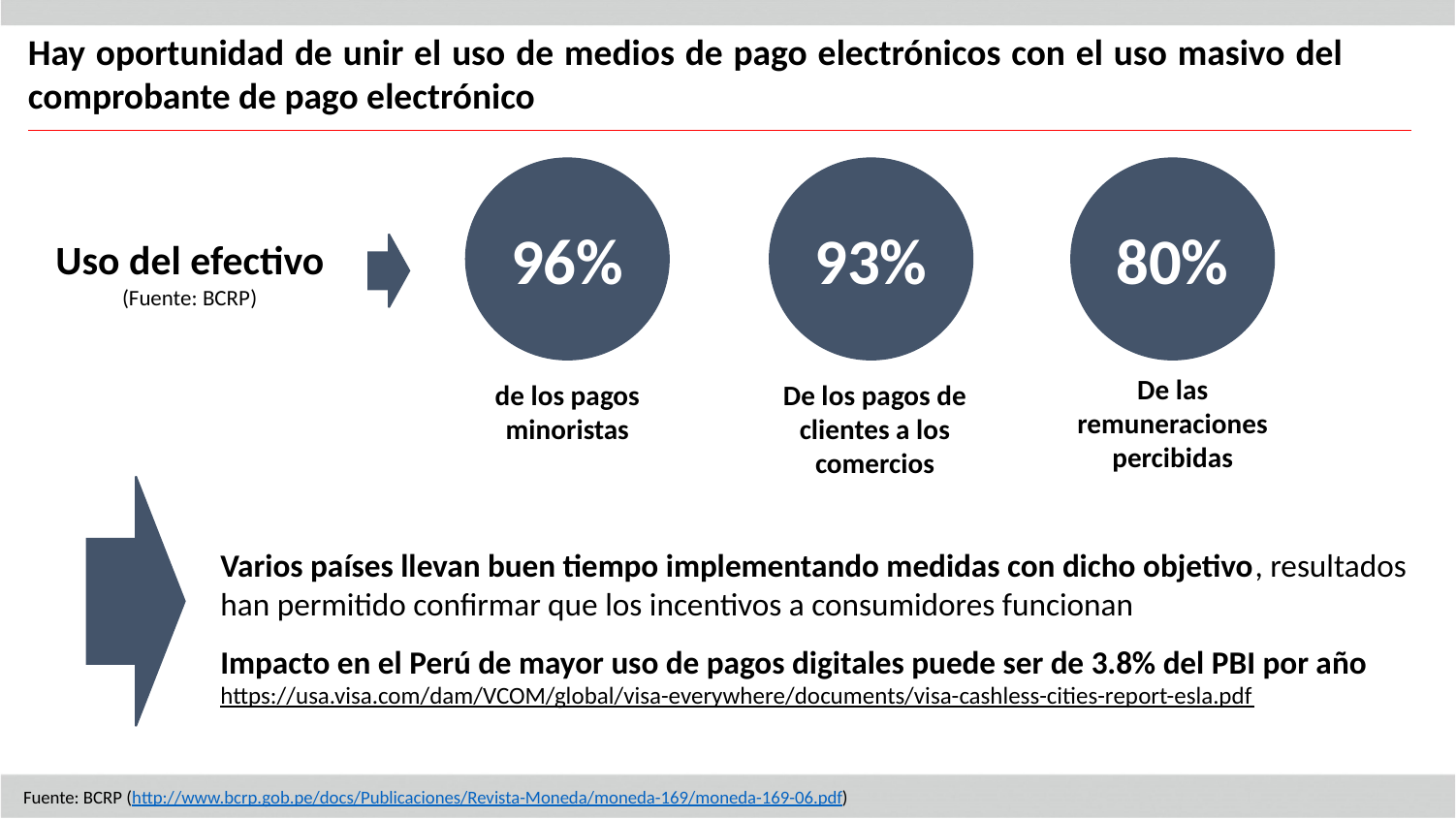

Hay oportunidad de unir el uso de medios de pago electrónicos con el uso masivo del comprobante de pago electrónico
96%
93%
80%
Uso del efectivo
(Fuente: BCRP)

De las remuneraciones percibidas
de los pagos minoristas
De los pagos de clientes a los comercios

Varios países llevan buen tiempo implementando medidas con dicho objetivo, resultados han permitido confirmar que los incentivos a consumidores funcionan

Impacto en el Perú de mayor uso de pagos digitales puede ser de 3.8% del PBI por año
https://usa.visa.com/dam/VCOM/global/visa-everywhere/documents/visa-cashless-cities-report-esla.pdf
Fuente: BCRP (http://www.bcrp.gob.pe/docs/Publicaciones/Revista-Moneda/moneda-169/moneda-169-06.pdf)